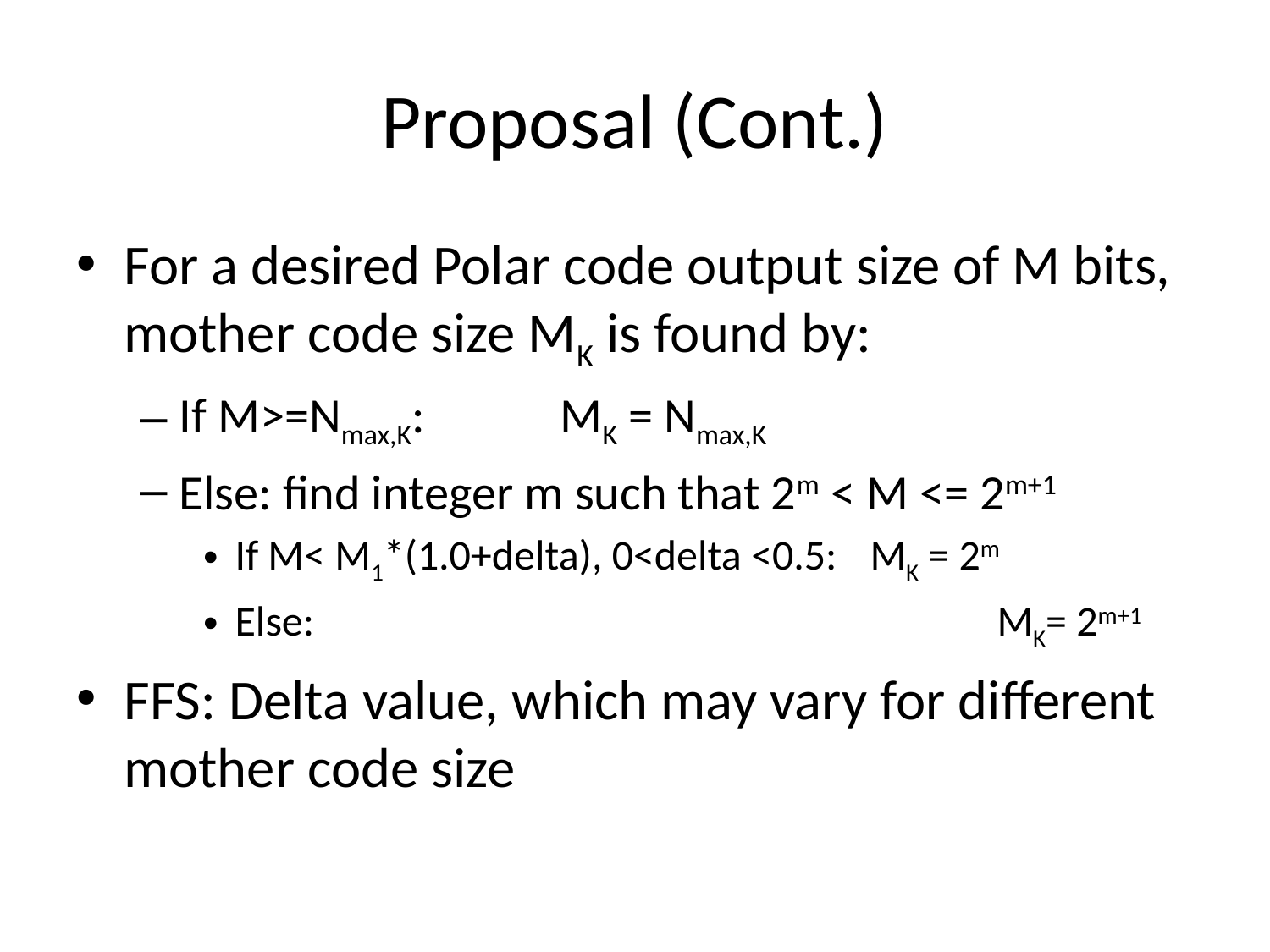

# Proposal (Cont.)
For a desired Polar code output size of M bits, mother code size MK is found by:
If M>=Nmax,K:		MK = Nmax,K
Else: find integer m such that 2m < M <= 2m+1
If M< M1*(1.0+delta), 0<delta <0.5: 	MK = 2m
Else: 						MK= 2m+1
FFS: Delta value, which may vary for different mother code size